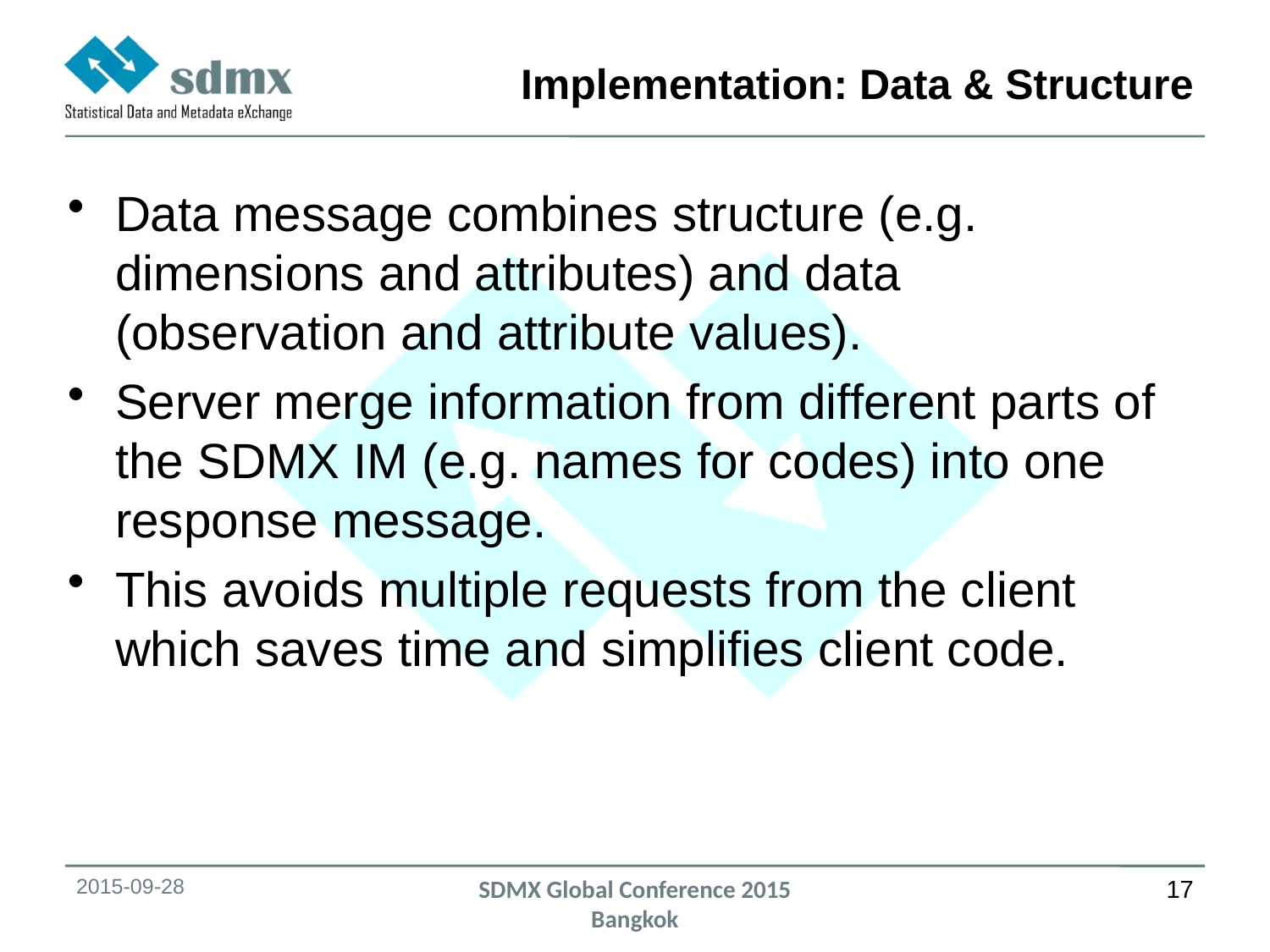

# Implementation: Data & Structure
Data message combines structure (e.g. dimensions and attributes) and data (observation and attribute values).
Server merge information from different parts of the SDMX IM (e.g. names for codes) into one response message.
This avoids multiple requests from the client which saves time and simplifies client code.
2015-09-28
SDMX Global Conference 2015
Bangkok
17